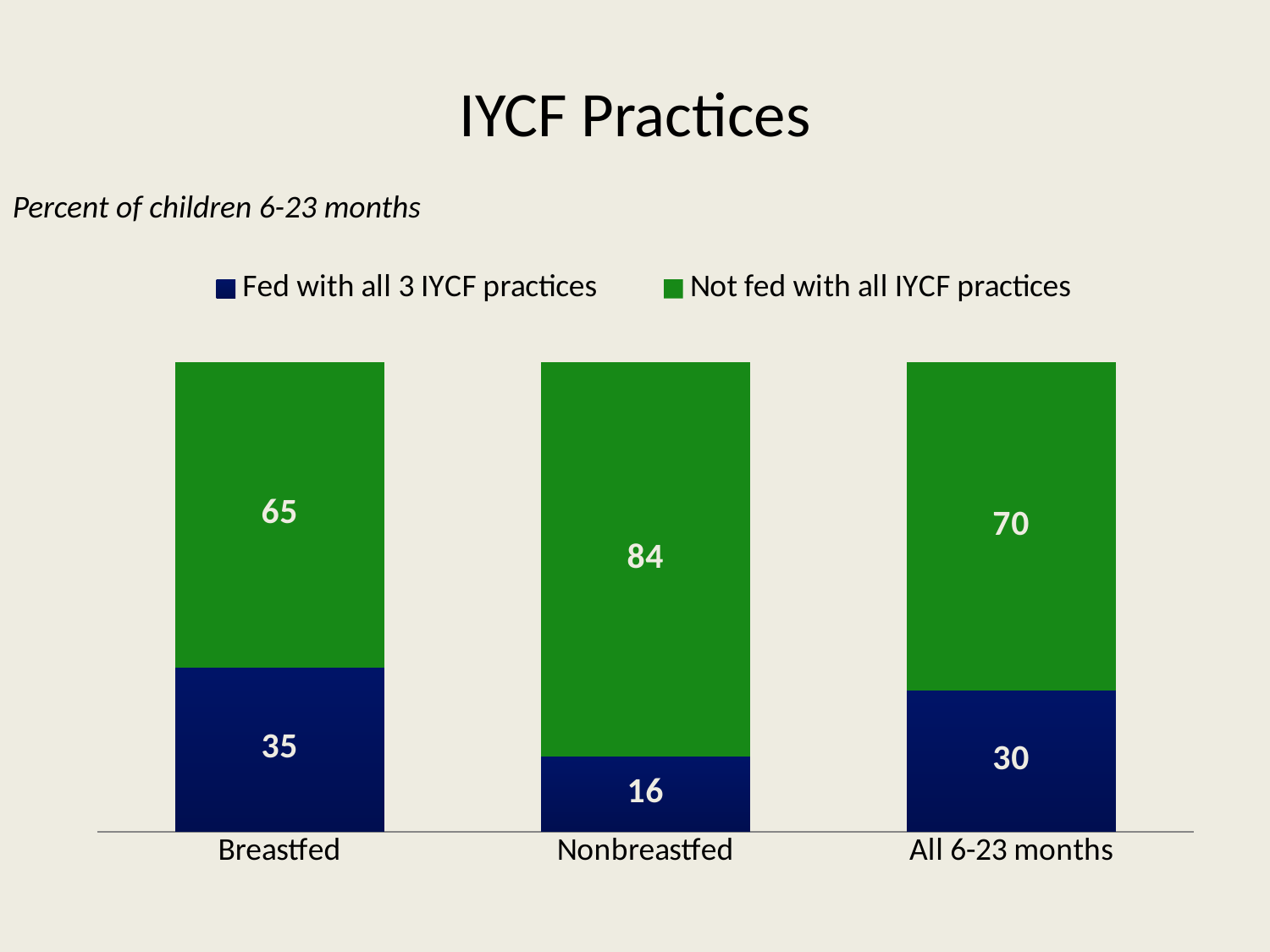

# IYCF Practices
Percent of children 6-23 months

### Chart

| Category | Fed with all 3 IYCF practices | Not fed with all IYCF practices |
|---|---|---|
| Breastfed | 35.0 | 65.0 |
| Nonbreastfed | 16.0 | 84.0 |
| All 6-23 months | 30.0 | 70.0 |